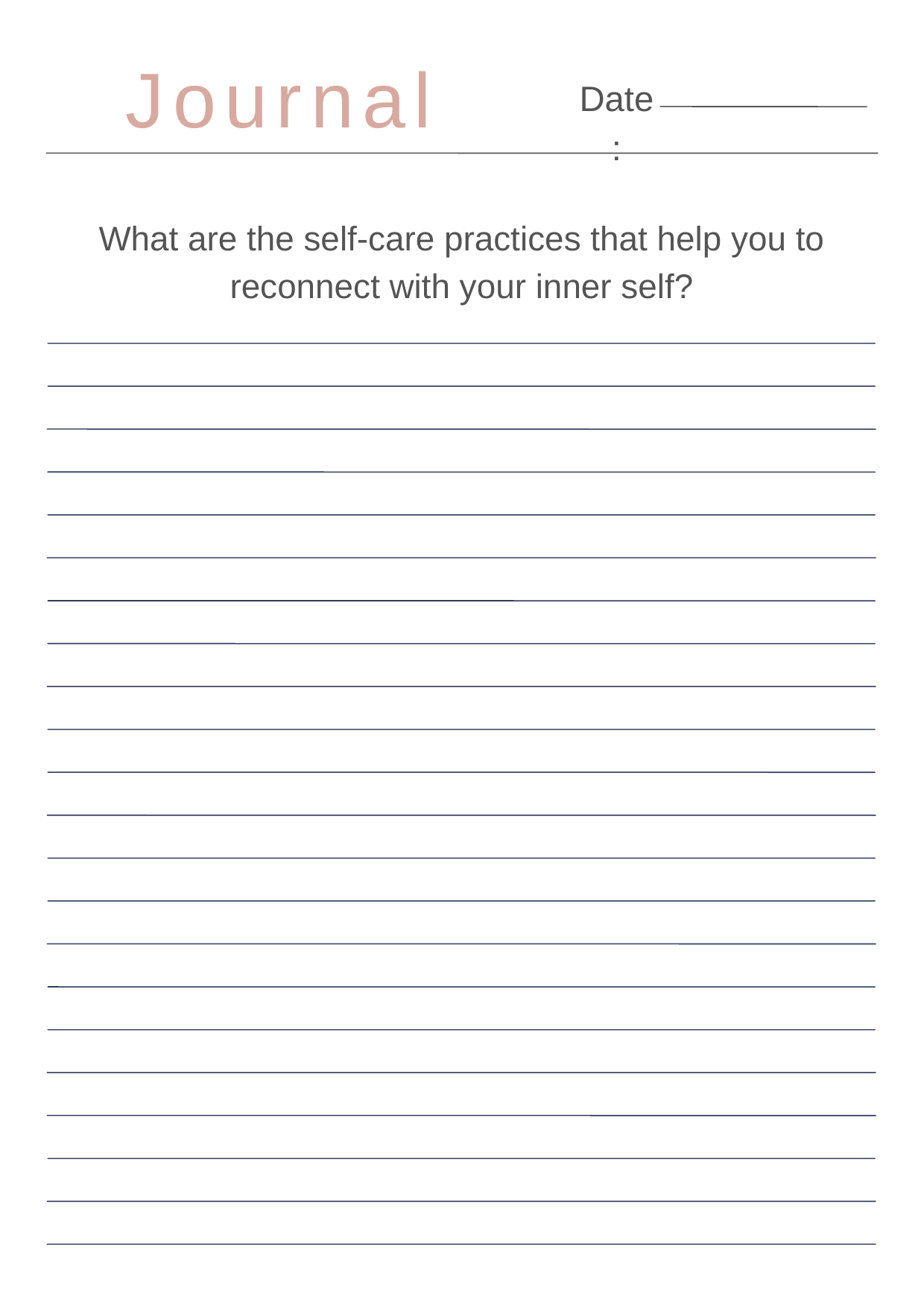

Journal
Date:

What are the self-care practices that help you to reconnect with your inner self?